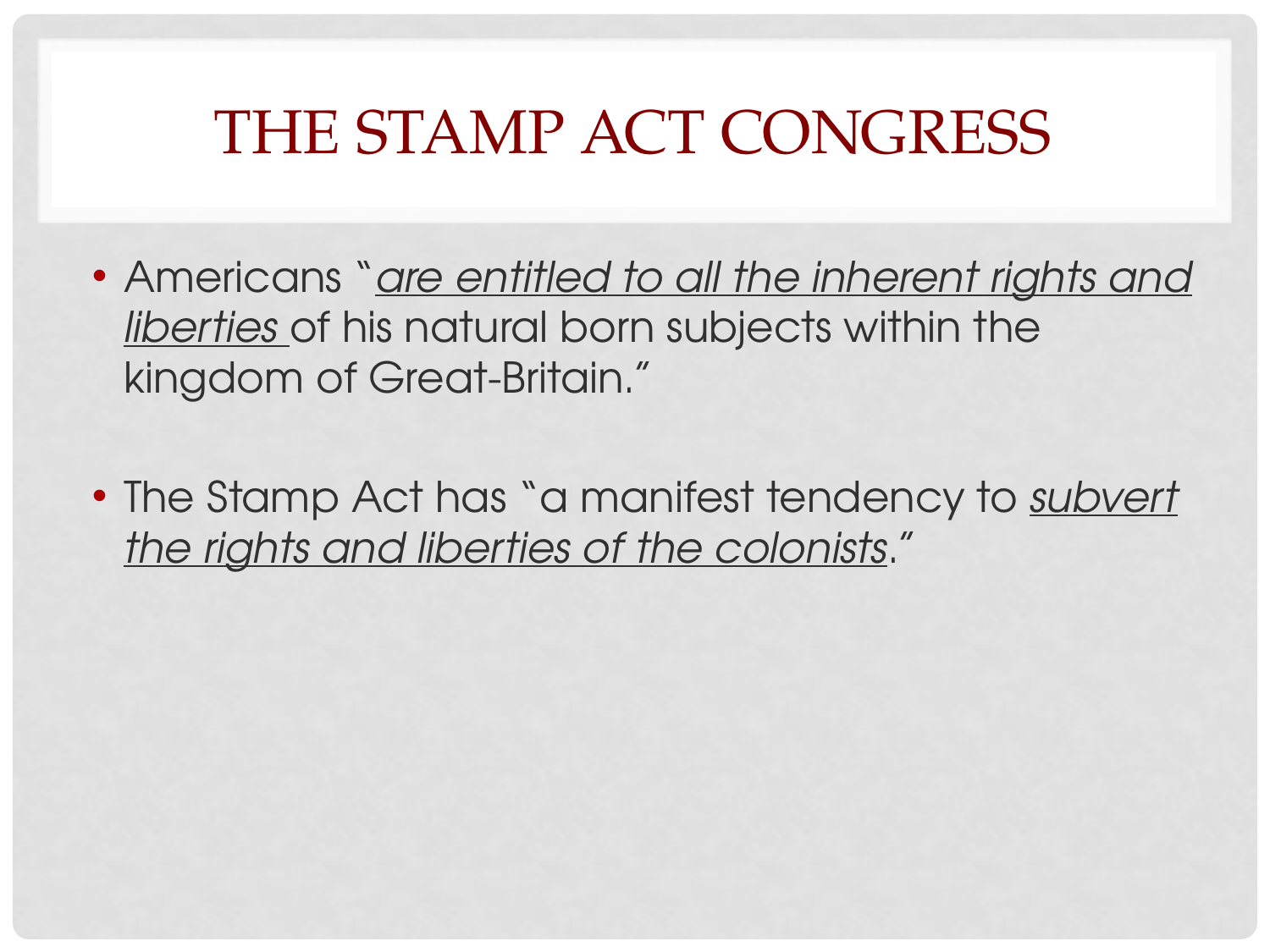

# The Stamp Act Congress
Americans “are entitled to all the inherent rights and liberties of his natural born subjects within the kingdom of Great-Britain.”

The Stamp Act has “a manifest tendency to subvert the rights and liberties of the colonists.”